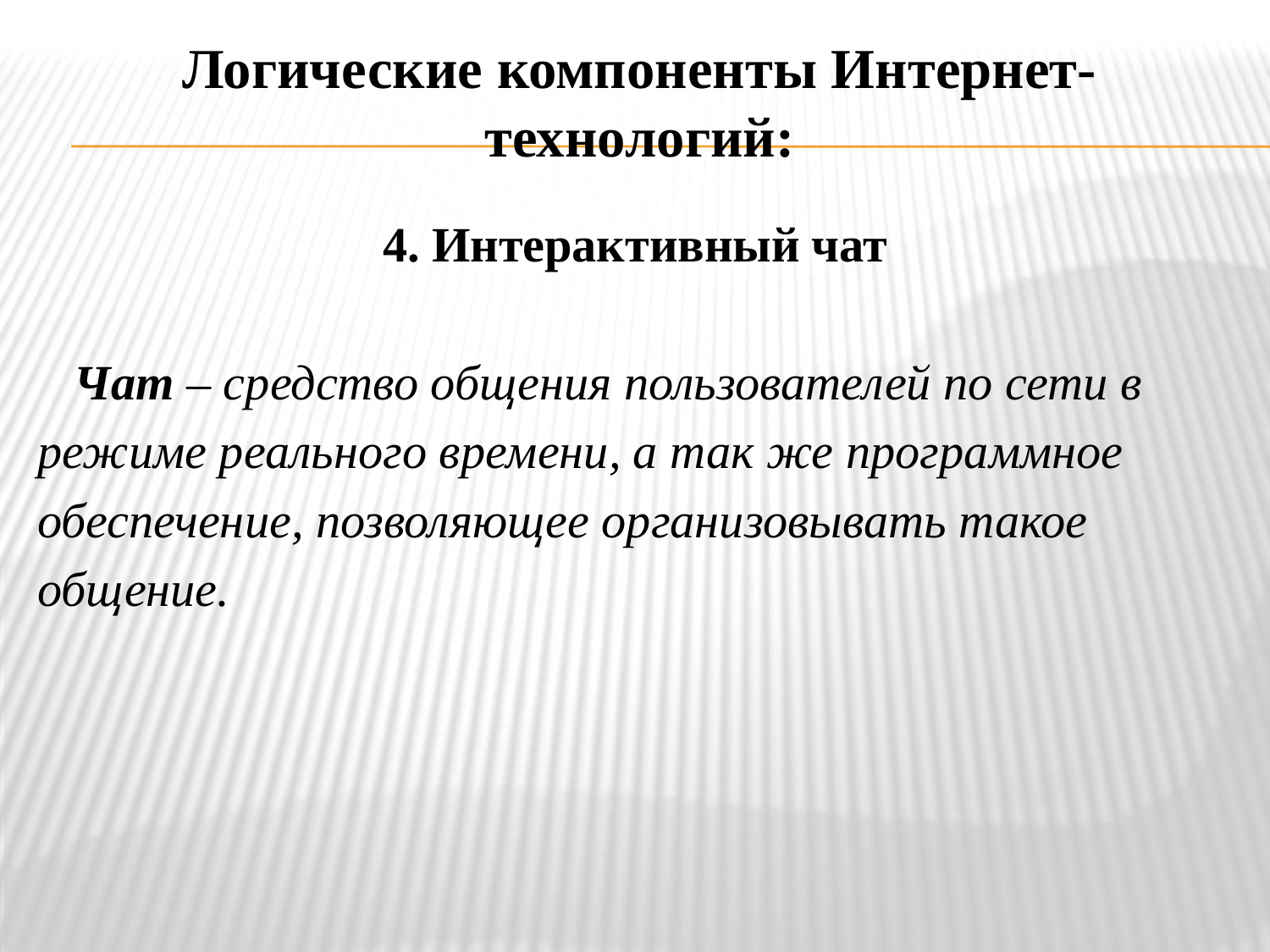

Логические компоненты Интернет-технологий:
4. Интерактивный чат

   Чат – средство общения пользователей по сети в
режиме реального времени, а так же программное
обеспечение, позволяющее организовывать такое
общение.